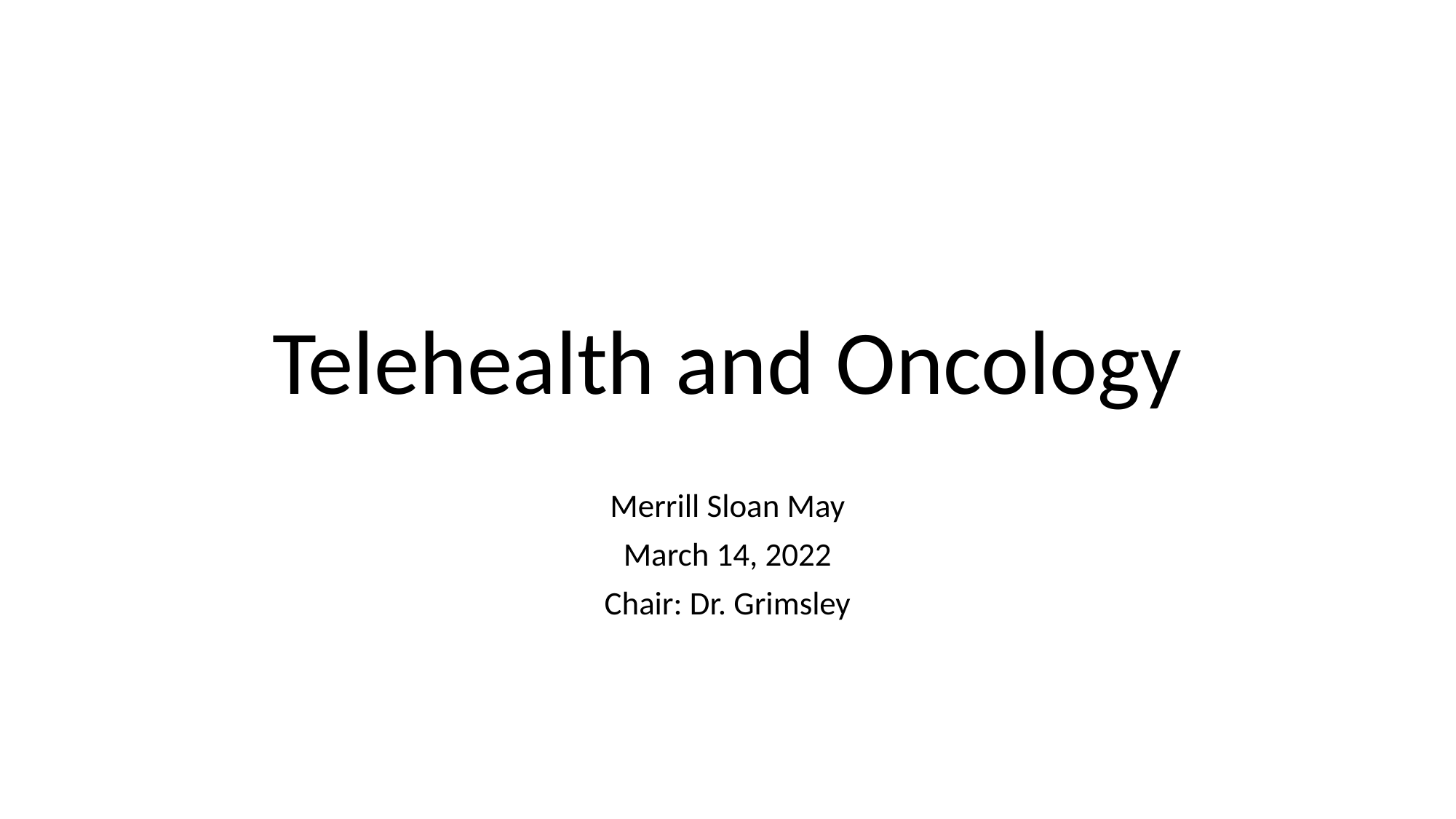

# Telehealth and Oncology

Merrill Sloan May
March 14, 2022
Chair: Dr. Grimsley